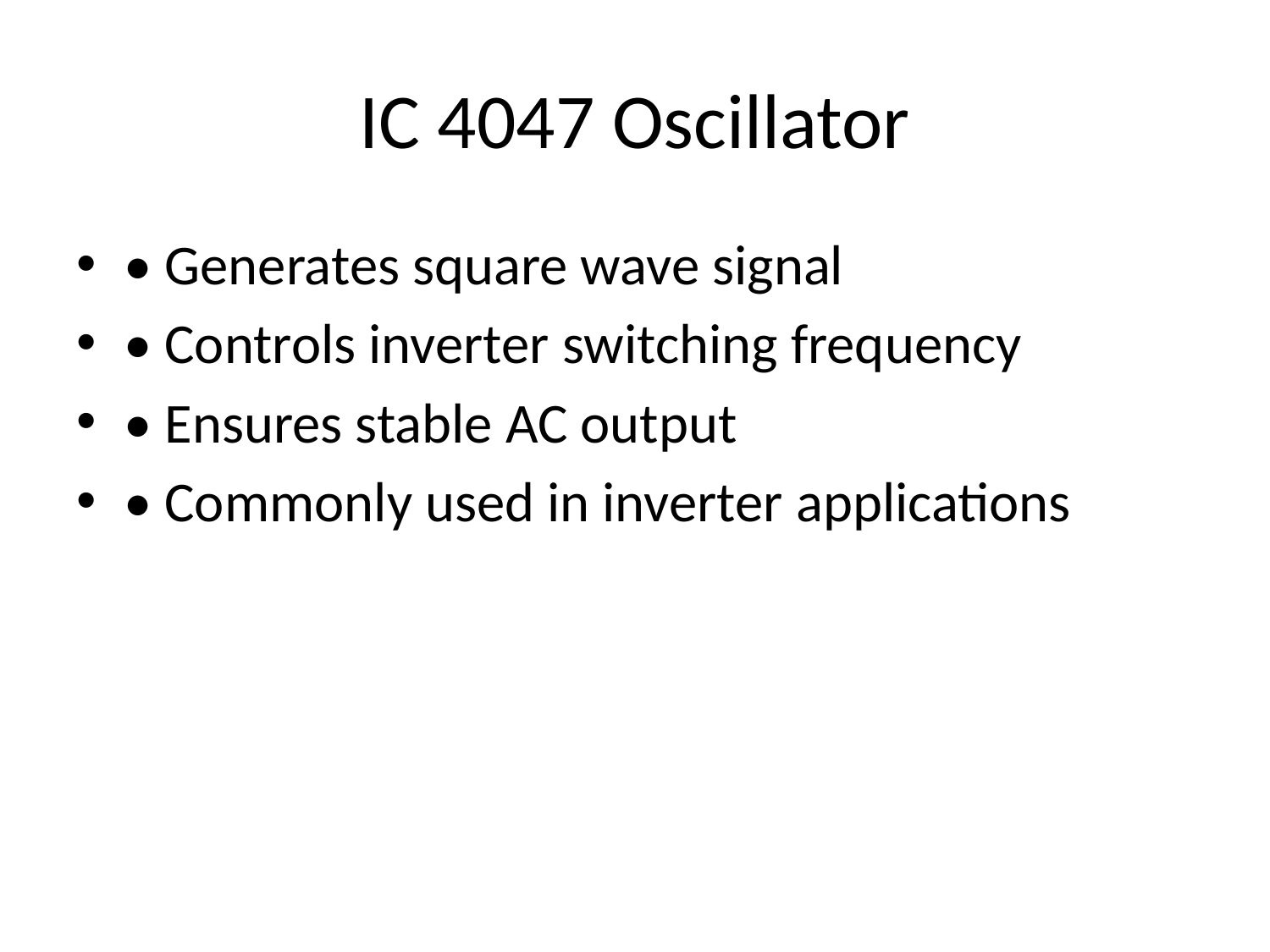

# IC 4047 Oscillator
• Generates square wave signal
• Controls inverter switching frequency
• Ensures stable AC output
• Commonly used in inverter applications